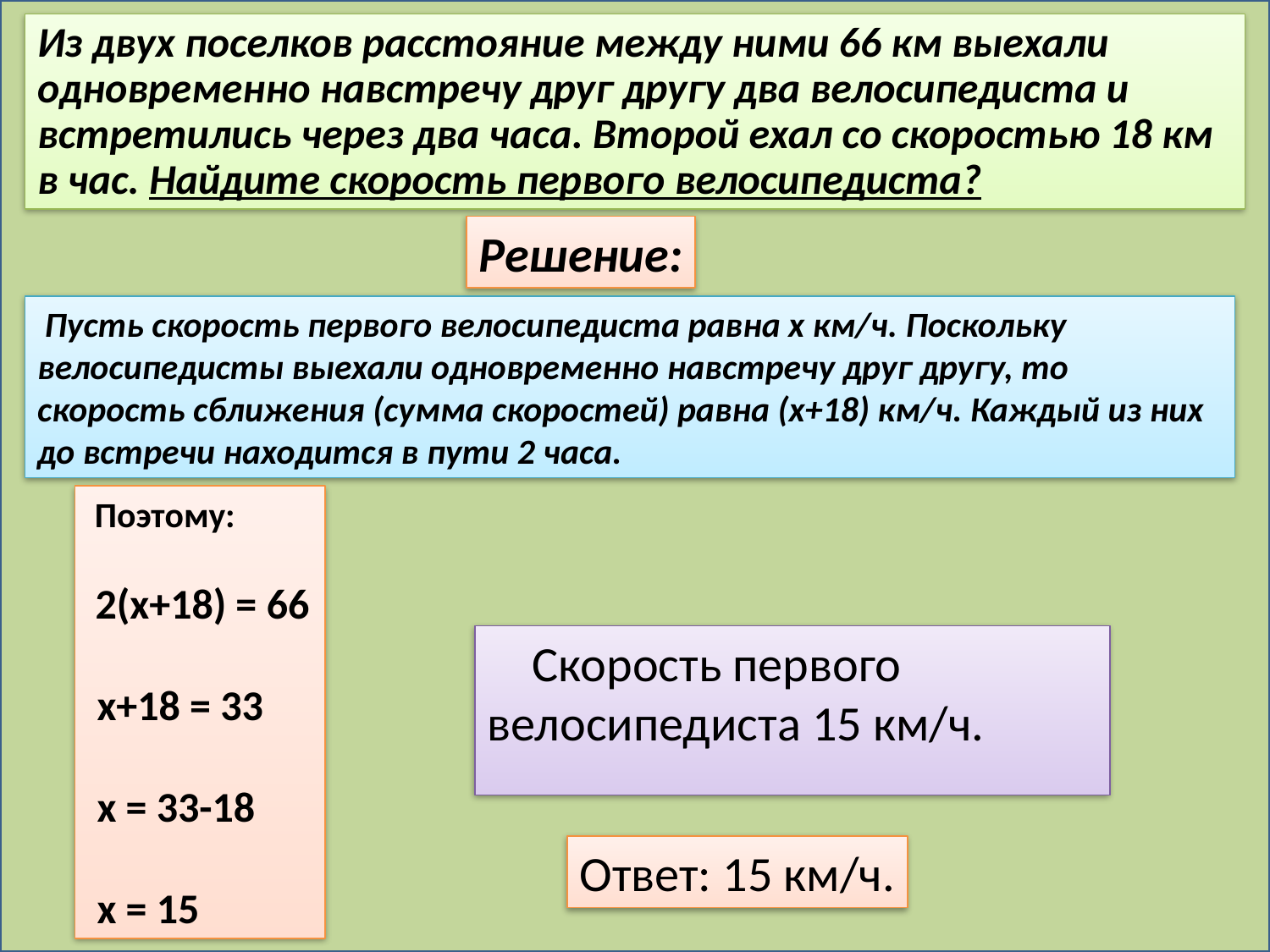

Из двух поселков расстояние между ними 66 км выехали одновременно навстречу друг другу два велосипедиста и встретились через два часа. Второй ехал со скоростью 18 км в час. Найдите скорость первого велосипедиста?
Решение:
 Пусть скорость первого велосипедиста равна x км/ч. Поскольку велосипедисты выехали одновременно навстречу друг другу, то скорость сближения (сумма скоростей) равна (x+18) км/ч. Каждый из них до встречи находится в пути 2 часа.
 Поэтому:

 2(x+18) = 66

 x+18 = 33

 x = 33-18

 x = 15
    Скорость первого                велосипедиста 15 км/ч.

Ответ: 15 км/ч.